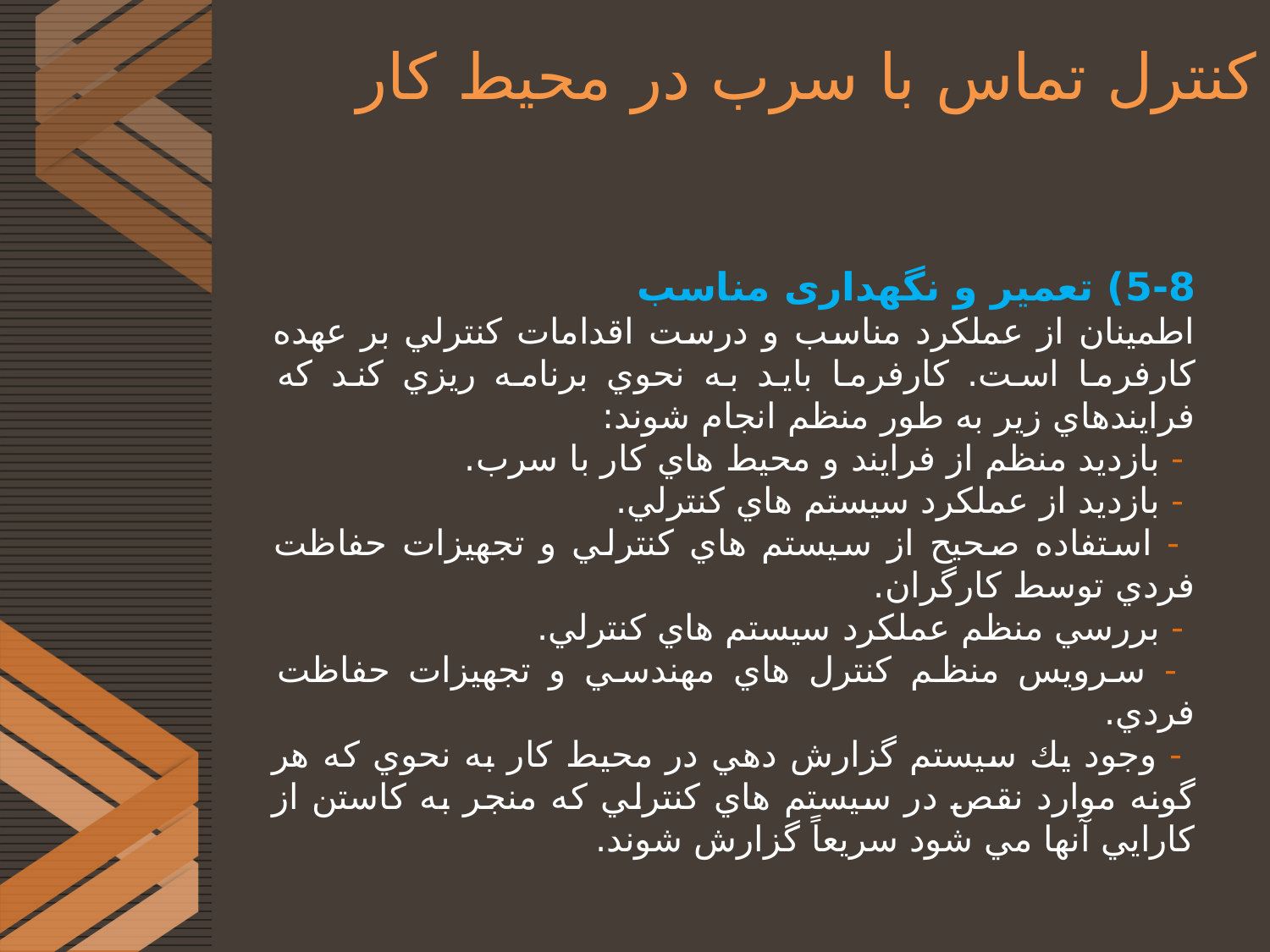

# کنترل تماس با سرب در محیط کار
5-8) تعمیر و نگهداری مناسب
اطمينان از عملکرد مناسب و درست اقدامات كنترلي بر عهده كارفرما است. كارفرما بايد به نحوي برنامه ريزي كند كه فرايندهاي زير به طور منظم انجام شوند:
 - بازديد منظم از فرايند و محيط هاي كار با سرب.
 - بازديد از عملکرد سيستم هاي كنترلي.
 - استفاده صحيح از سيستم هاي كنترلي و تجهيزات حفاظت فردي توسط كارگران.
 - بررسي منظم عملکرد سيستم هاي كنترلي.
 - سرويس منظم كنترل هاي مهندسي و تجهيزات حفاظت فردي.
 - وجود يك سيستم گزارش دهي در محيط كار به نحوي كه هر گونه موارد نقص در سيستم هاي كنترلي كه منجر به كاستن از كارايي آنها مي شود سريعاً گزارش شوند.